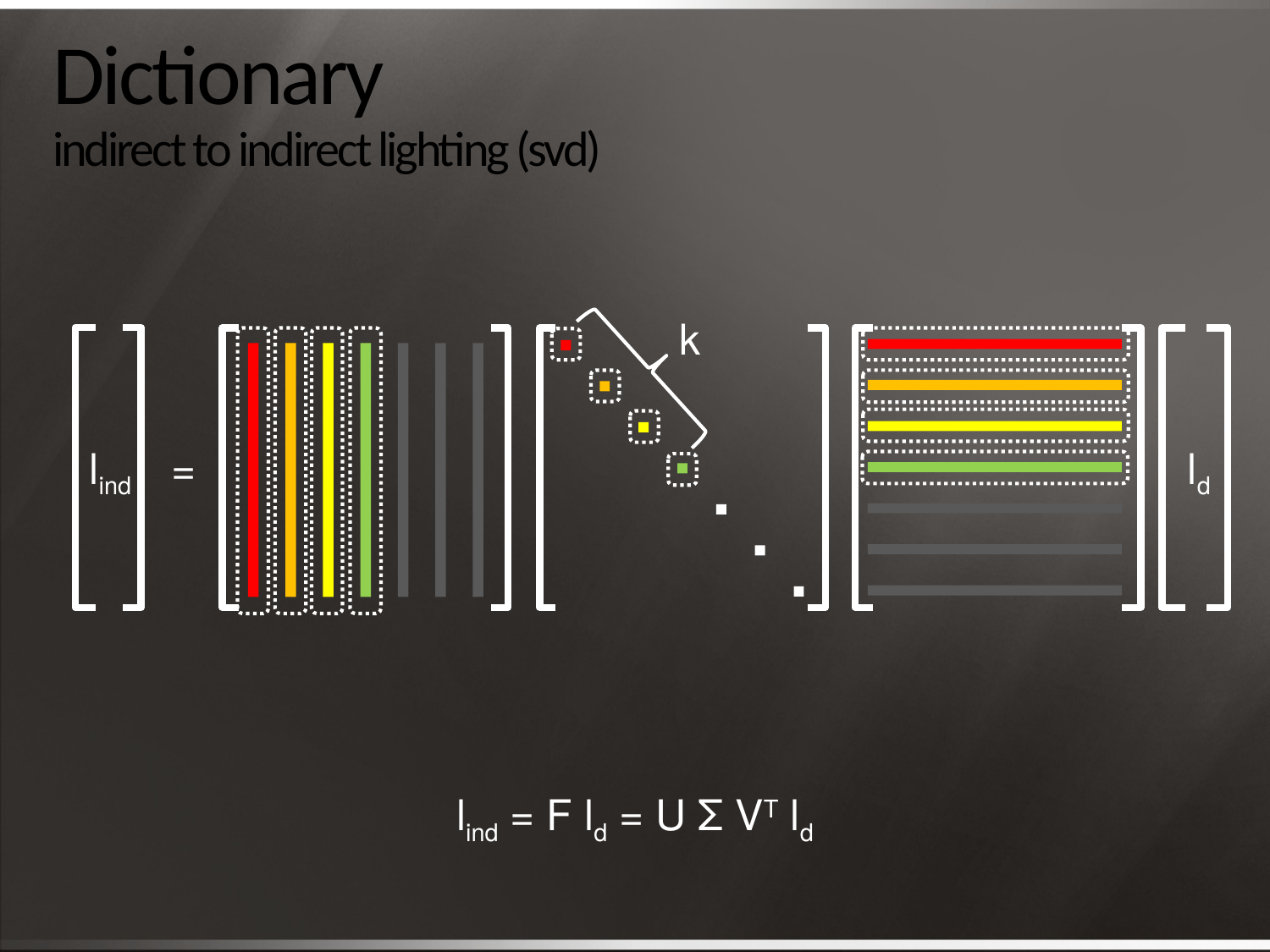

# Dictionary indirect to indirect lighting (svd)

k

lind
=
ld

lind = F ld = U Σ VT ld